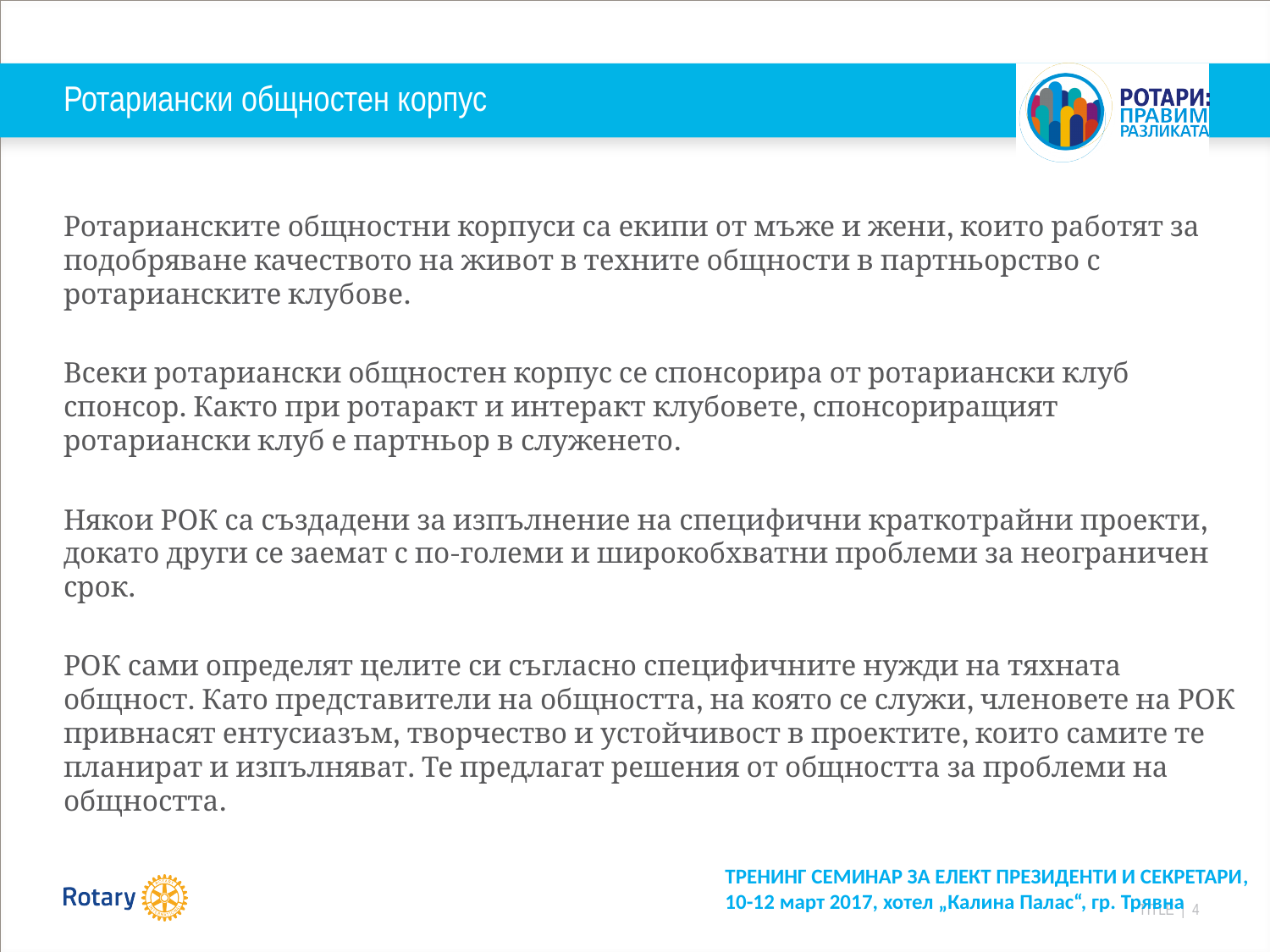

# Ротариански общностен корпус

Ротарианските общностни корпуси са екипи от мъже и жени, които работят за подобряване качеството на живот в техните общности в партньорство с ротарианските клубове.

Всеки ротариански общностен корпус се спонсорира от ротариански клуб спонсор. Както при ротаракт и интеракт клубовете, спонсориращият ротариански клуб е партньор в служенето.

Някои РОК са създадени за изпълнение на специфични краткотрайни проекти, докато други се заемат с по-големи и широкобхватни проблеми за неограничен срок.

РОК сами определят целите си съгласно специфичните нужди на тяхната общност. Като представители на общността, на която се служи, членовете на РОК привнасят ентусиазъм, творчество и устойчивост в проектите, които самите те планират и изпълняват. Те предлагат решения от общността за проблеми на общността.